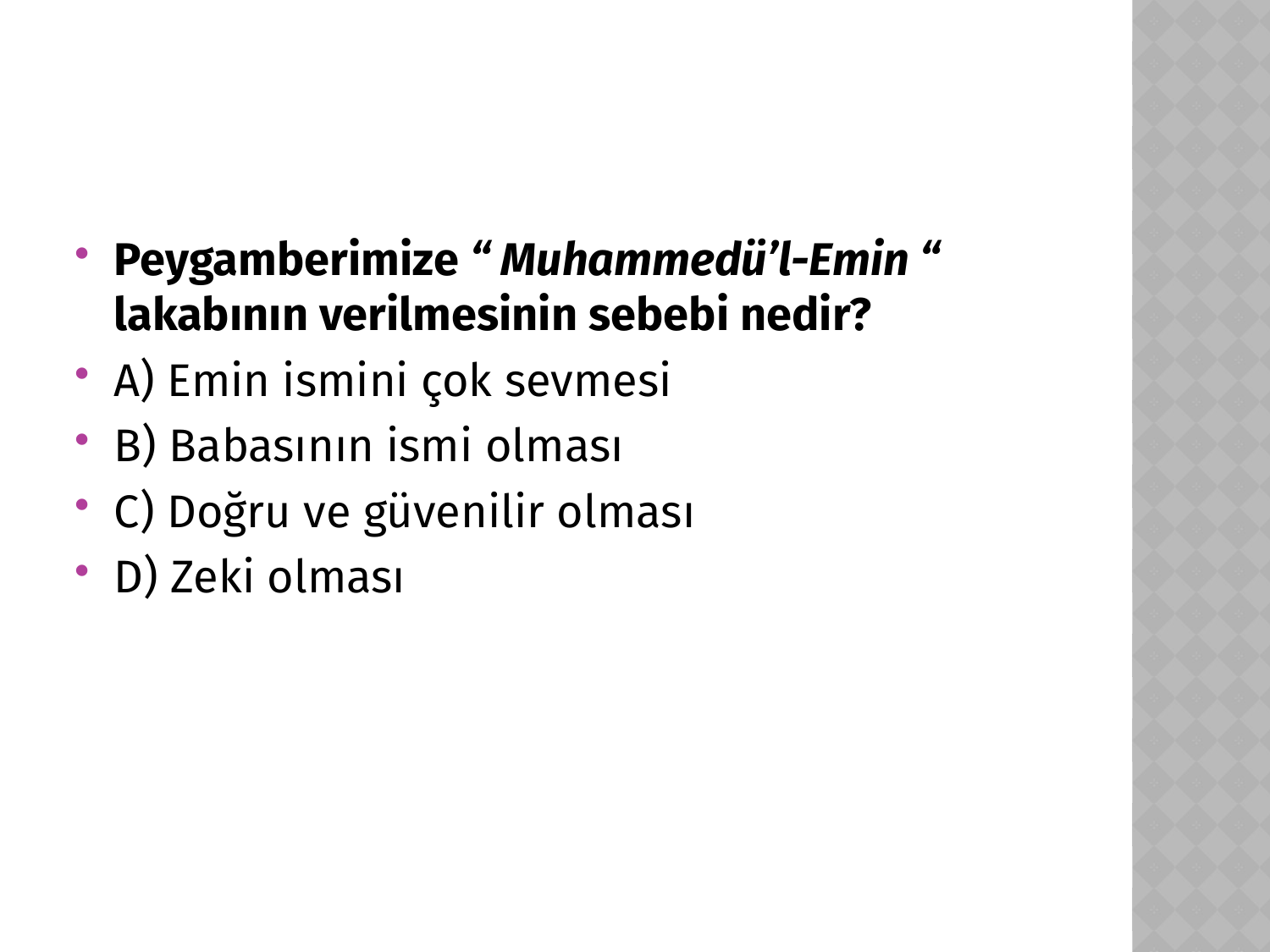

#
Peygamberimize “ Muhammedü’l-Emin “  lakabının verilmesinin sebebi nedir?
A) Emin ismini çok sevmesi
B) Babasının ismi olması
C) Doğru ve güvenilir olması
D) Zeki olması